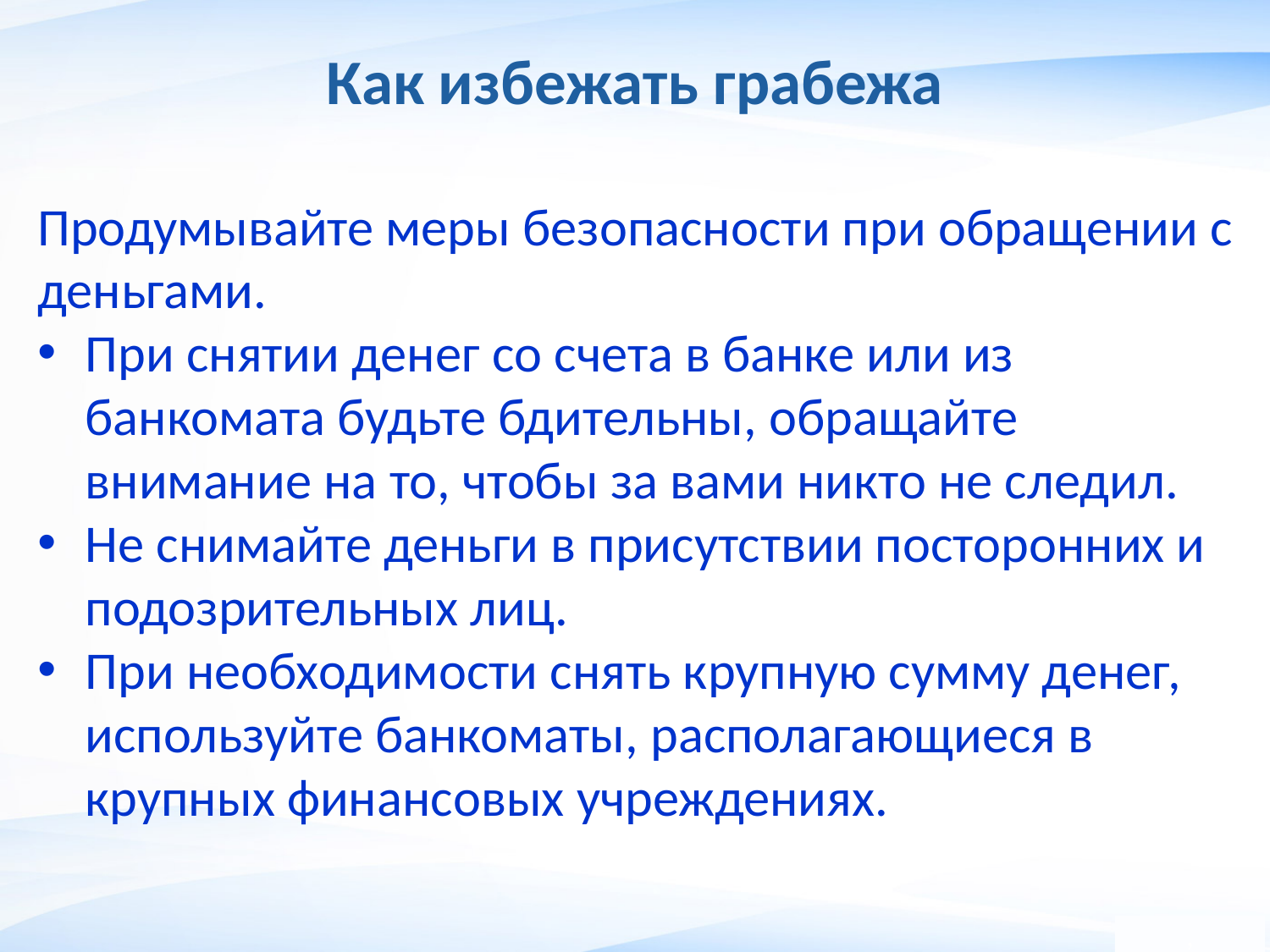

# Как избежать грабежа
Продумывайте меры безопасности при обращении с деньгами.
При снятии денег со счета в банке или из банкомата будьте бдительны, обращайте внимание на то, чтобы за вами никто не следил.
Не снимайте деньги в присутствии посторонних и подозрительных лиц.
При необходимости снять крупную сумму денег, используйте банкоматы, располагающиеся в крупных финансовых учреждениях.
,